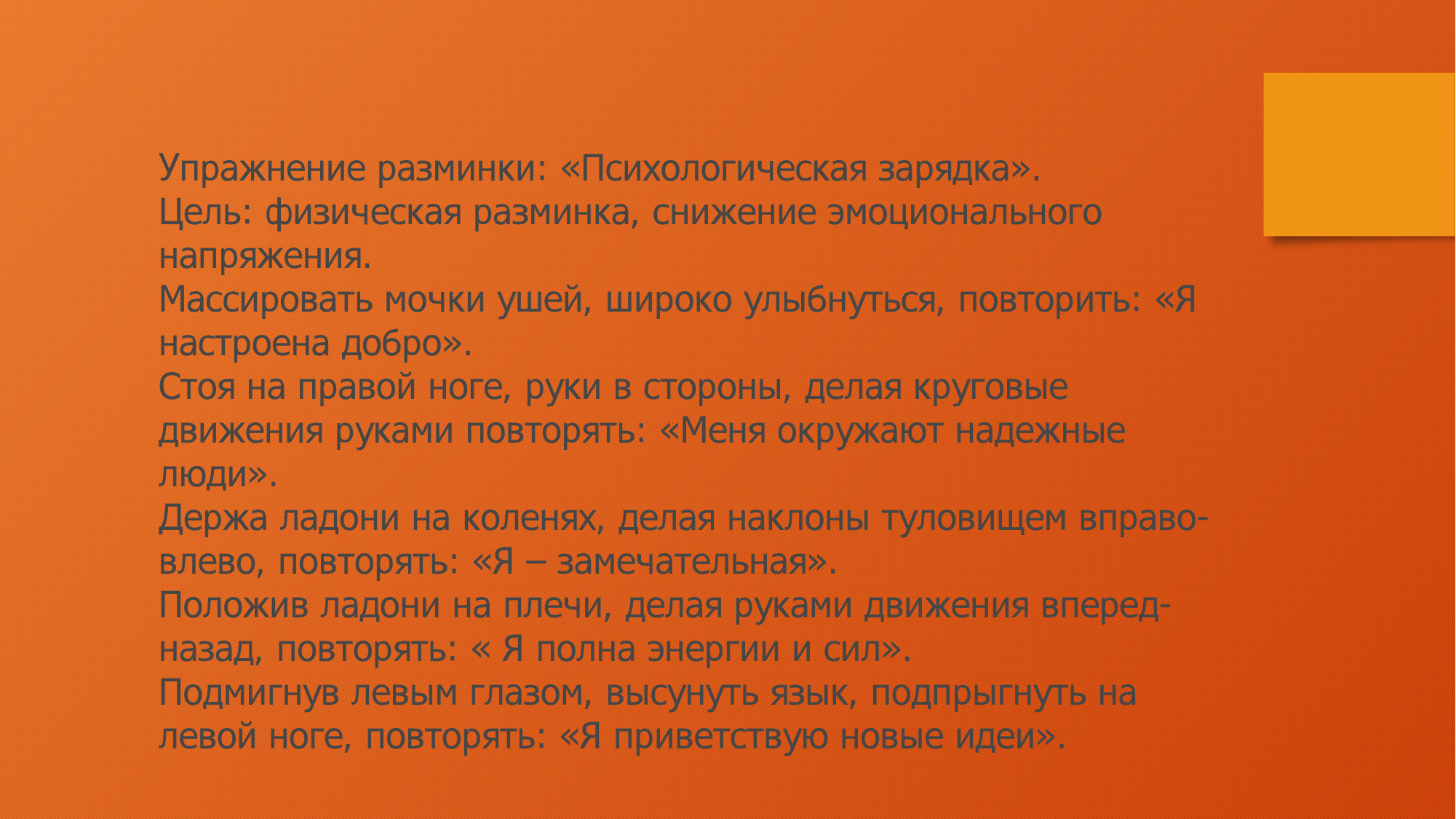

Упражнение разминки: «Психологическая зарядка».
Цель: физическая разминка, снижение эмоционального напряжения.
Массировать мочки ушей, широко улыбнуться, повторить: «Я настроена добро».
Стоя на правой ноге, руки в стороны, делая круговые движения руками повторять: «Меня окружают надежные люди».
Держа ладони на коленях, делая наклоны туловищем вправо-влево, повторять: «Я – замечательная».
Положив ладони на плечи, делая руками движения вперед-назад, повторять: « Я полна энергии и сил».
Подмигнув левым глазом, высунуть язык, подпрыгнуть на левой ноге, повторять: «Я приветствую новые идеи».